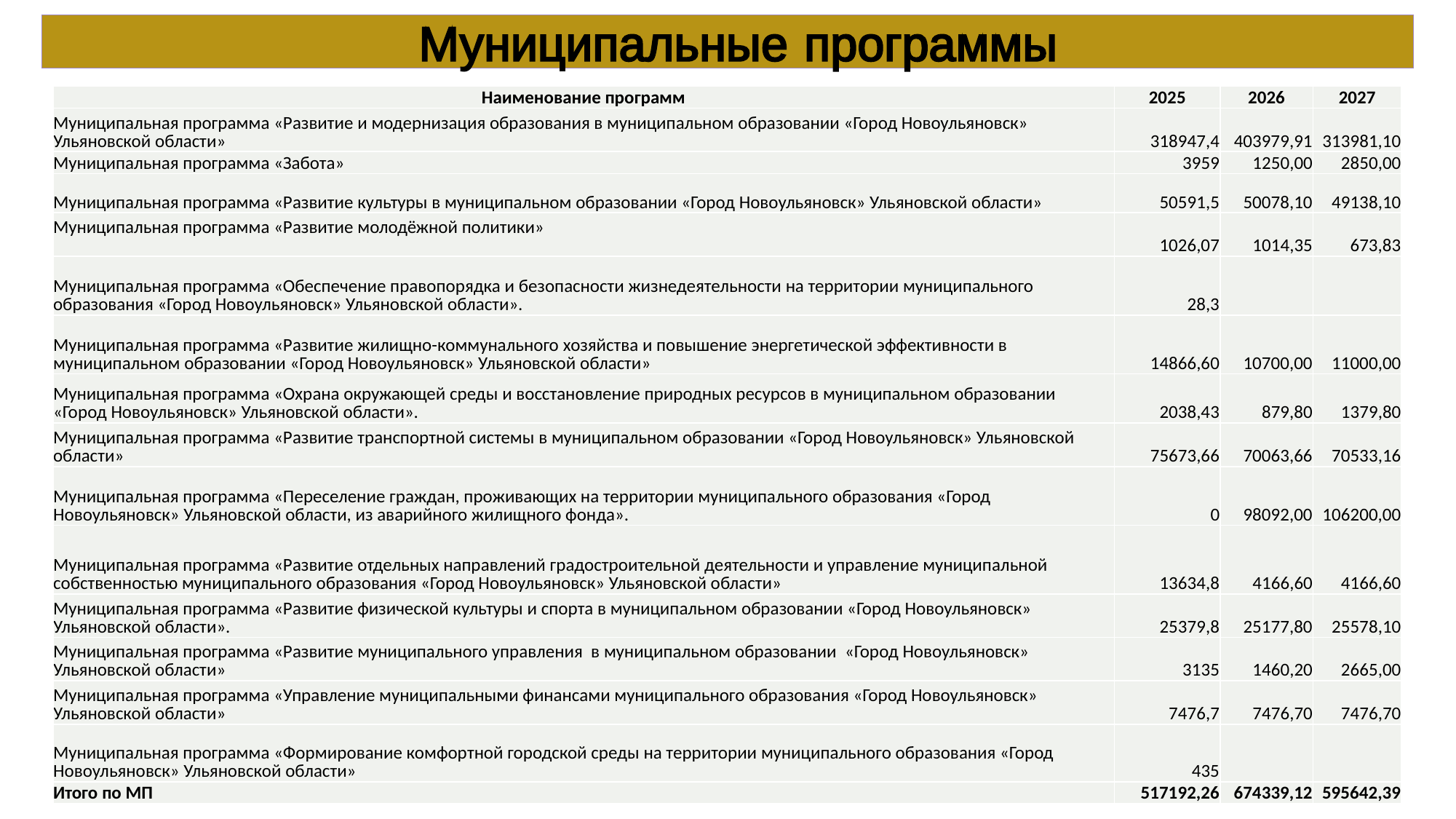

Муниципальные программы
| Наименование программ | 2025 | 2026 | 2027 |
| --- | --- | --- | --- |
| Муниципальная программа «Развитие и модернизация образования в муниципальном образовании «Город Новоульяновск» Ульяновской области» | 318947,4 | 403979,91 | 313981,10 |
| Муниципальная программа «Забота» | 3959 | 1250,00 | 2850,00 |
| Муниципальная программа «Развитие культуры в муниципальном образовании «Город Новоульяновск» Ульяновской области» | 50591,5 | 50078,10 | 49138,10 |
| Муниципальная программа «Развитие молодёжной политики» | 1026,07 | 1014,35 | 673,83 |
| Муниципальная программа «Обеспечение правопорядка и безопасности жизнедеятельности на территории муниципального образования «Город Новоульяновск» Ульяновской области». | 28,3 |  |  |
| Муниципальная программа «Развитие жилищно-коммунального хозяйства и повышение энергетической эффективности в муниципальном образовании «Город Новоульяновск» Ульяновской области» | 14866,60 | 10700,00 | 11000,00 |
| Муниципальная программа «Охрана окружающей среды и восстановление природных ресурсов в муниципальном образовании «Город Новоульяновск» Ульяновской области». | 2038,43 | 879,80 | 1379,80 |
| Муниципальная программа «Развитие транспортной системы в муниципальном образовании «Город Новоульяновск» Ульяновской области» | 75673,66 | 70063,66 | 70533,16 |
| Муниципальная программа «Переселение граждан, проживающих на территории муниципального образования «Город Новоульяновск» Ульяновской области, из аварийного жилищного фонда». | 0 | 98092,00 | 106200,00 |
| Муниципальная программа «Развитие отдельных направлений градостроительной деятельности и управление муниципальной собственностью муниципального образования «Город Новоульяновск» Ульяновской области» | 13634,8 | 4166,60 | 4166,60 |
| Муниципальная программа «Развитие физической культуры и спорта в муниципальном образовании «Город Новоульяновск» Ульяновской области». | 25379,8 | 25177,80 | 25578,10 |
| Муниципальная программа «Развитие муниципального управления в муниципальном образовании «Город Новоульяновск» Ульяновской области» | 3135 | 1460,20 | 2665,00 |
| Муниципальная программа «Управление муниципальными финансами муниципального образования «Город Новоульяновск» Ульяновской области» | 7476,7 | 7476,70 | 7476,70 |
| Муниципальная программа «Формирование комфортной городской среды на территории муниципального образования «Город Новоульяновск» Ульяновской области» | 435 |  |  |
| Итого по МП | 517192,26 | 674339,12 | 595642,39 |